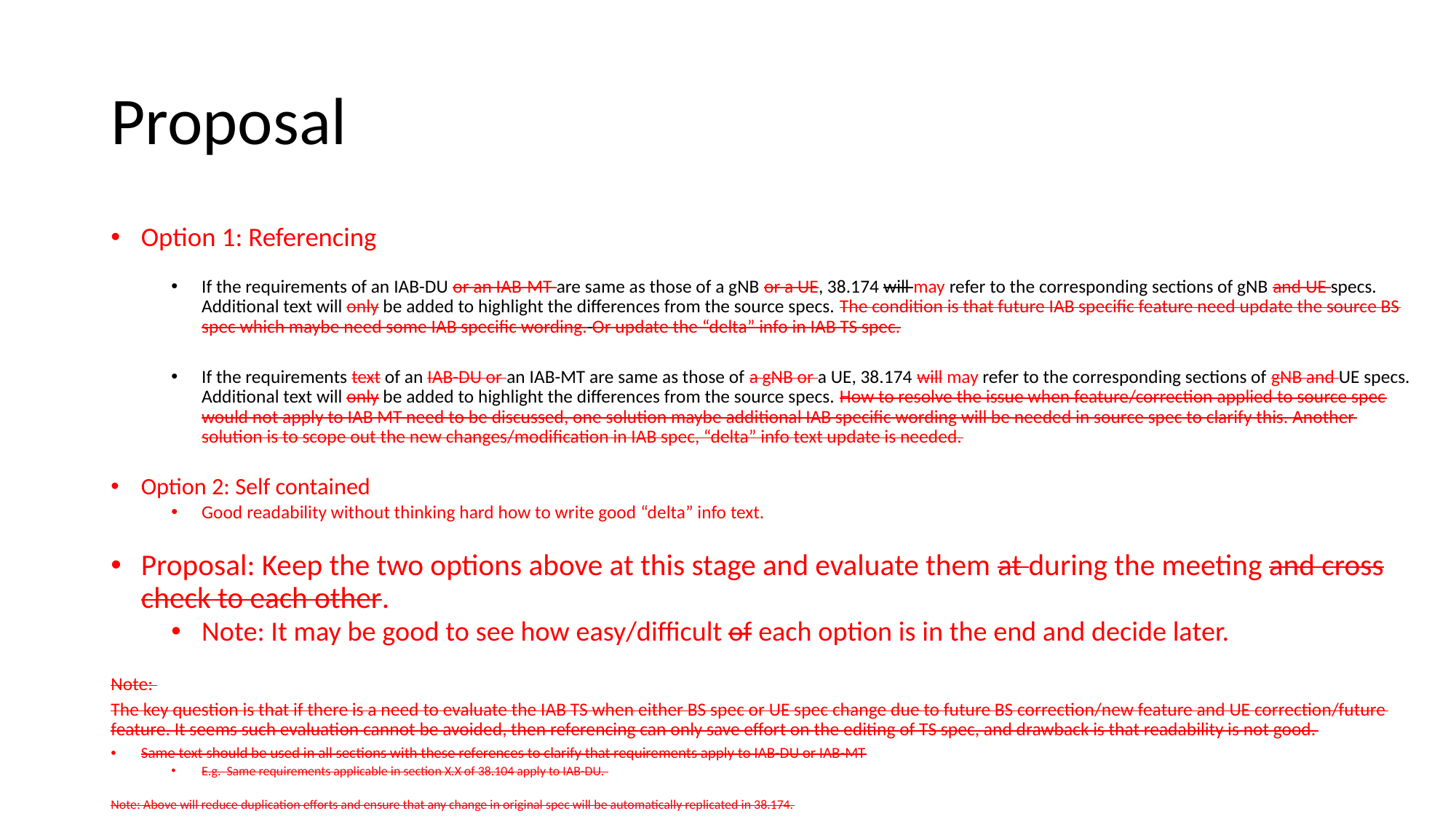

# Proposal
Option 1: Referencing

If the requirements of an IAB-DU or an IAB-MT are same as those of a gNB or a UE, 38.174 will may refer to the corresponding sections of gNB and UE specs. Additional text will only be added to highlight the differences from the source specs. The condition is that future IAB specific feature need update the source BS spec which maybe need some IAB specific wording. Or update the “delta” info in IAB TS spec.

If the requirements text of an IAB-DU or an IAB-MT are same as those of a gNB or a UE, 38.174 will may refer to the corresponding sections of gNB and UE specs. Additional text will only be added to highlight the differences from the source specs. How to resolve the issue when feature/correction applied to source spec would not apply to IAB MT need to be discussed, one solution maybe additional IAB specific wording will be needed in source spec to clarify this. Another solution is to scope out the new changes/modification in IAB spec, “delta” info text update is needed.

Option 2: Self contained
Good readability without thinking hard how to write good “delta” info text.

Proposal: Keep the two options above at this stage and evaluate them at during the meeting and cross check to each other.
Note: It may be good to see how easy/difficult of each option is in the end and decide later.

Note:
The key question is that if there is a need to evaluate the IAB TS when either BS spec or UE spec change due to future BS correction/new feature and UE correction/future feature. It seems such evaluation cannot be avoided, then referencing can only save effort on the editing of TS spec, and drawback is that readability is not good.
Same text should be used in all sections with these references to clarify that requirements apply to IAB-DU or IAB-MT
E.g.  Same requirements applicable in section X.X of 38.104 apply to IAB-DU.

Note: Above will reduce duplication efforts and ensure that any change in original spec will be automatically replicated in 38.174.